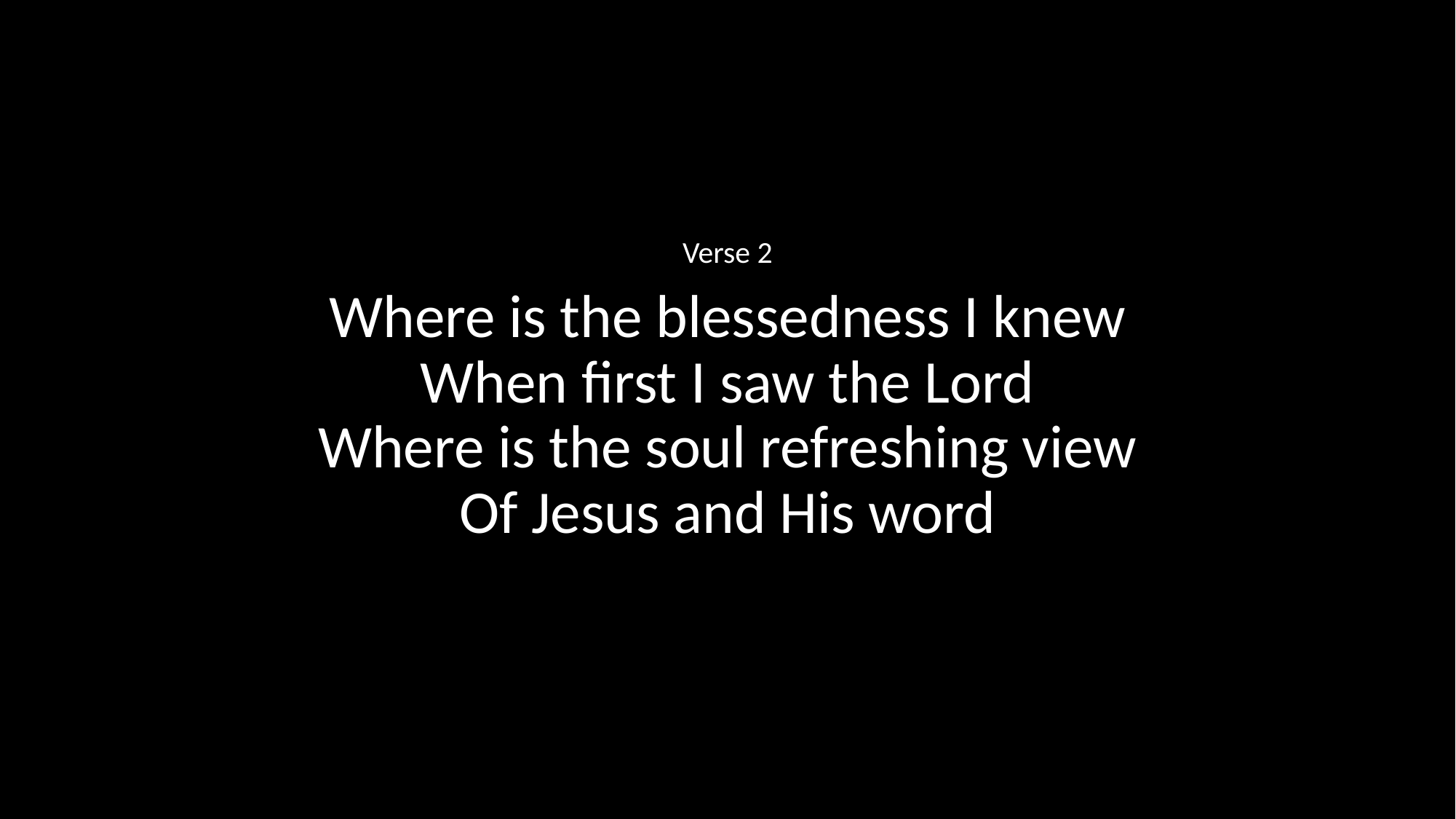

Verse 2
Where is the blessedness I knew
When first I saw the Lord
Where is the soul refreshing view
Of Jesus and His word